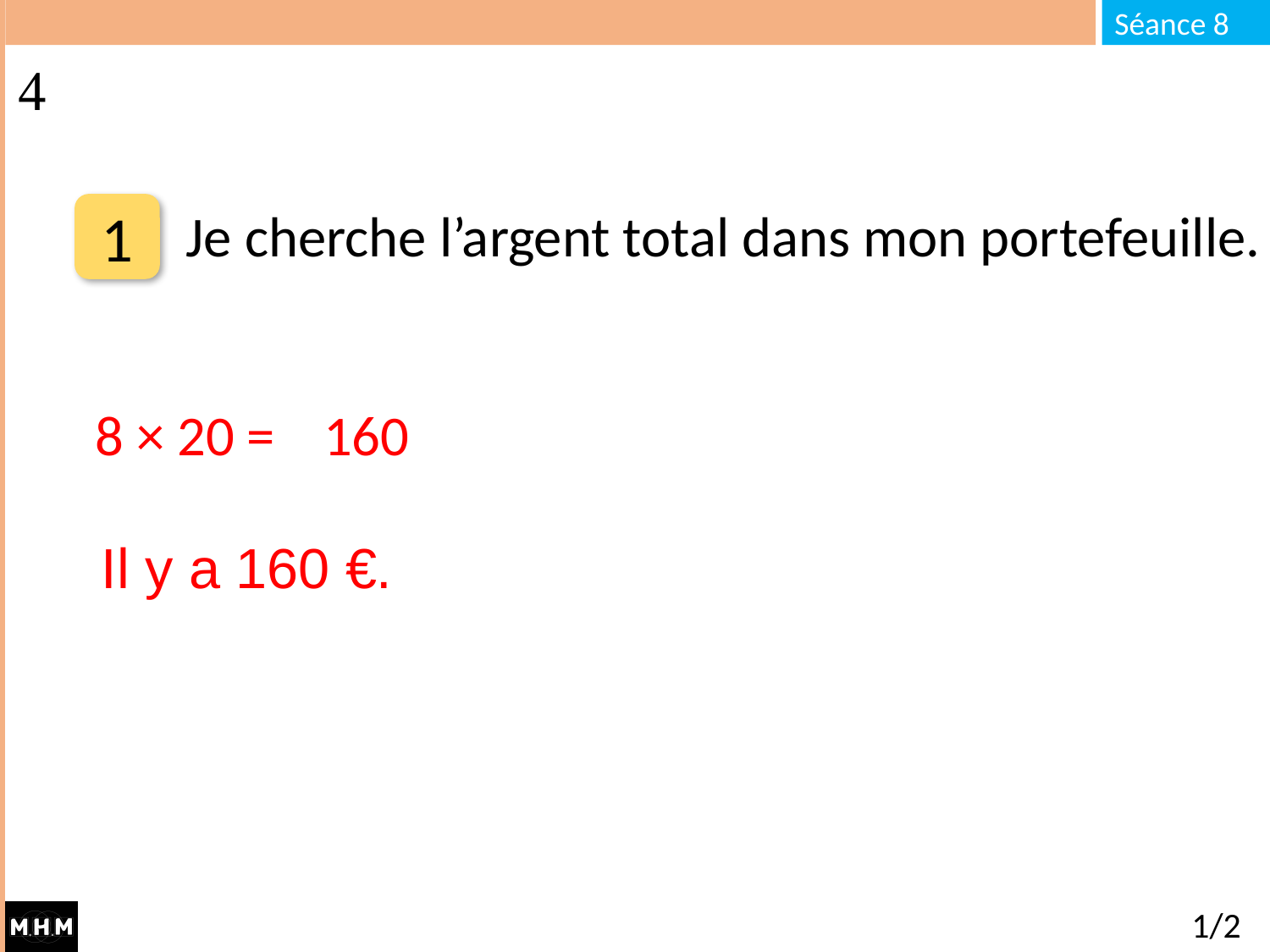

1
Je cherche l’argent total dans mon portefeuille.
160
8 × 20 =
Il y a 160 €.
1/2